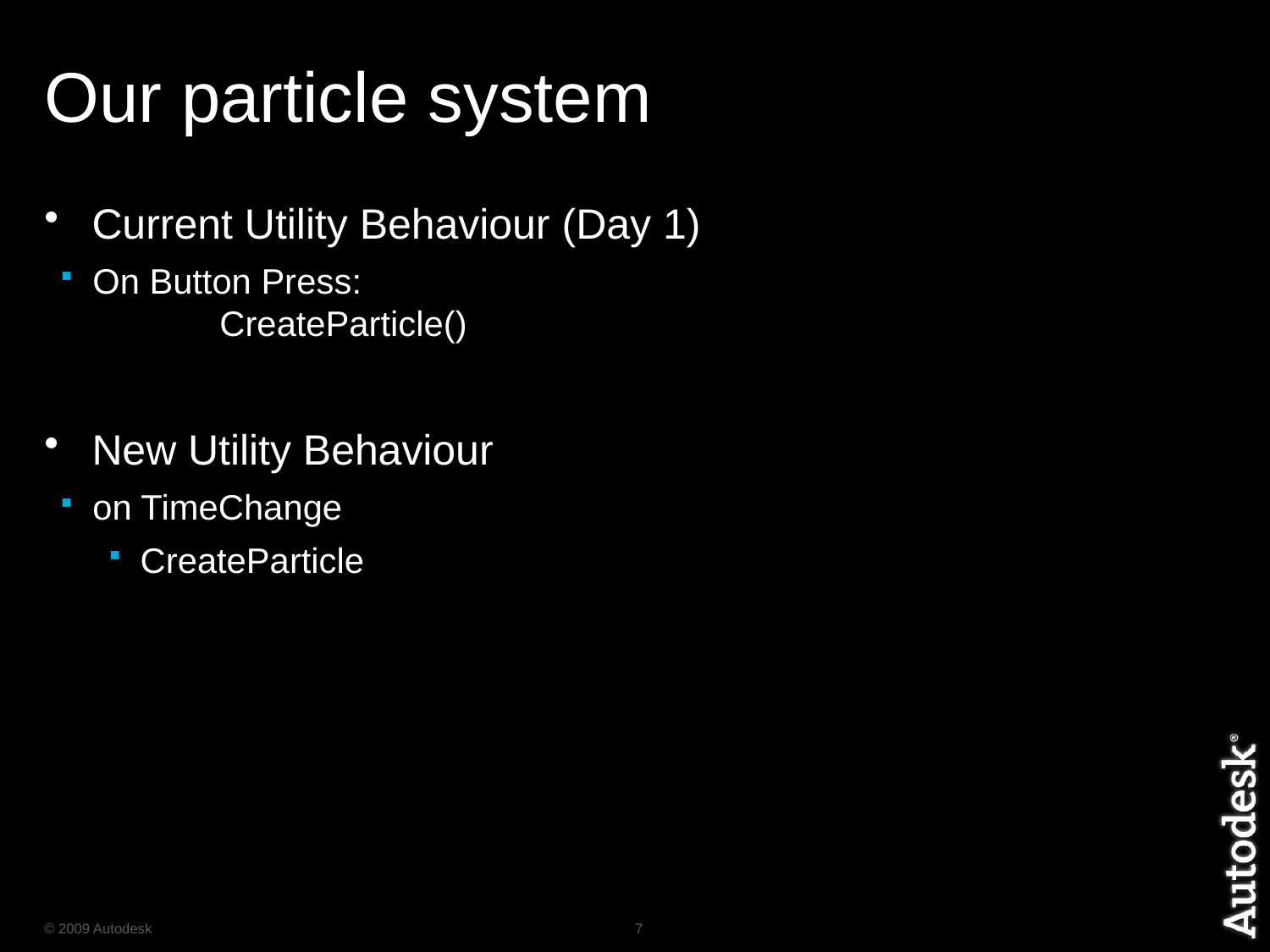

# Our particle system
Current Utility Behaviour (Day 1)
On Button Press:
	CreateParticle()

New Utility Behaviour
on TimeChange
CreateParticle